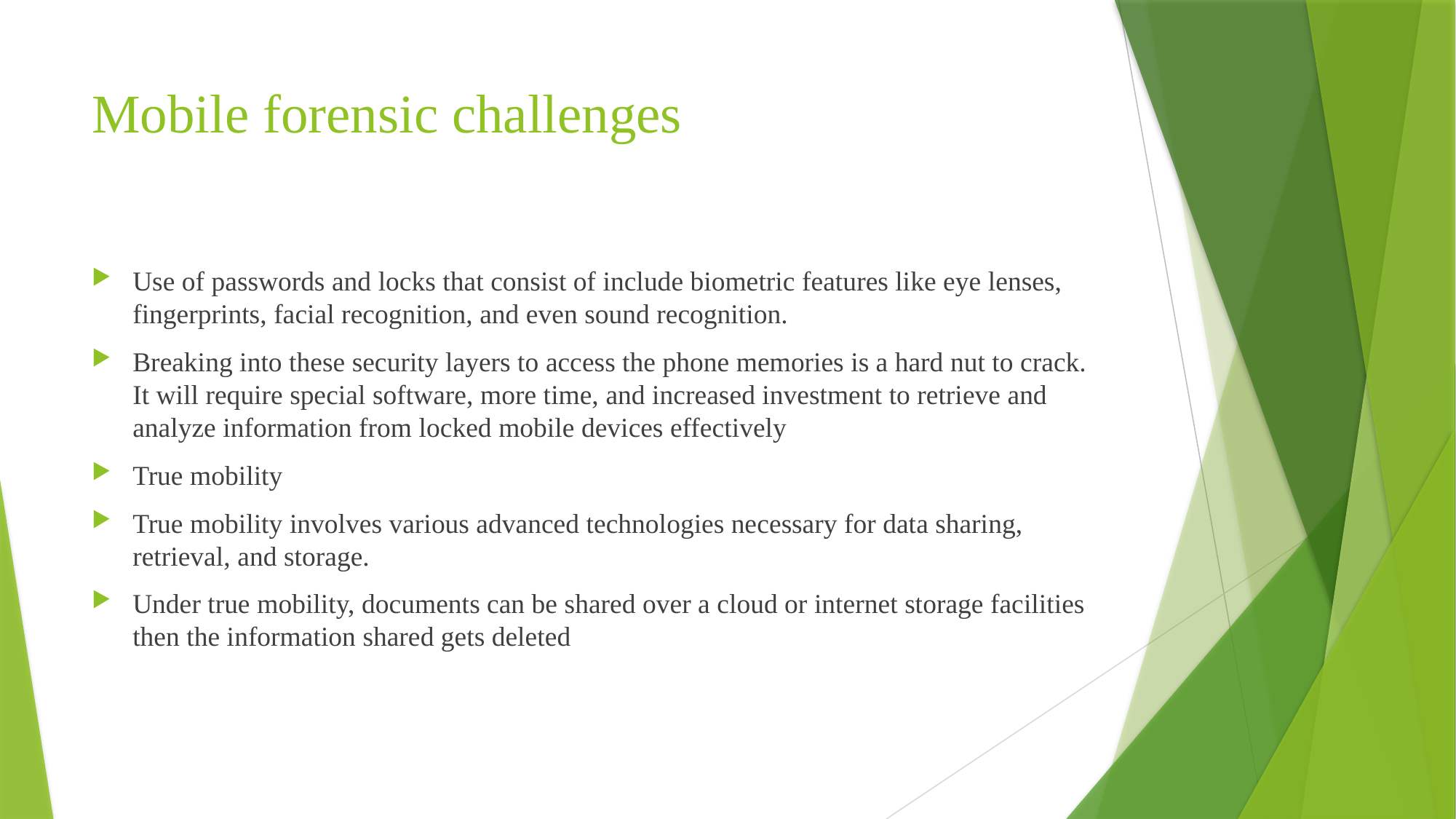

# Mobile forensic challenges
Use of passwords and locks that consist of include biometric features like eye lenses, fingerprints, facial recognition, and even sound recognition.
Breaking into these security layers to access the phone memories is a hard nut to crack. It will require special software, more time, and increased investment to retrieve and analyze information from locked mobile devices effectively
True mobility
True mobility involves various advanced technologies necessary for data sharing, retrieval, and storage.
Under true mobility, documents can be shared over a cloud or internet storage facilities then the information shared gets deleted